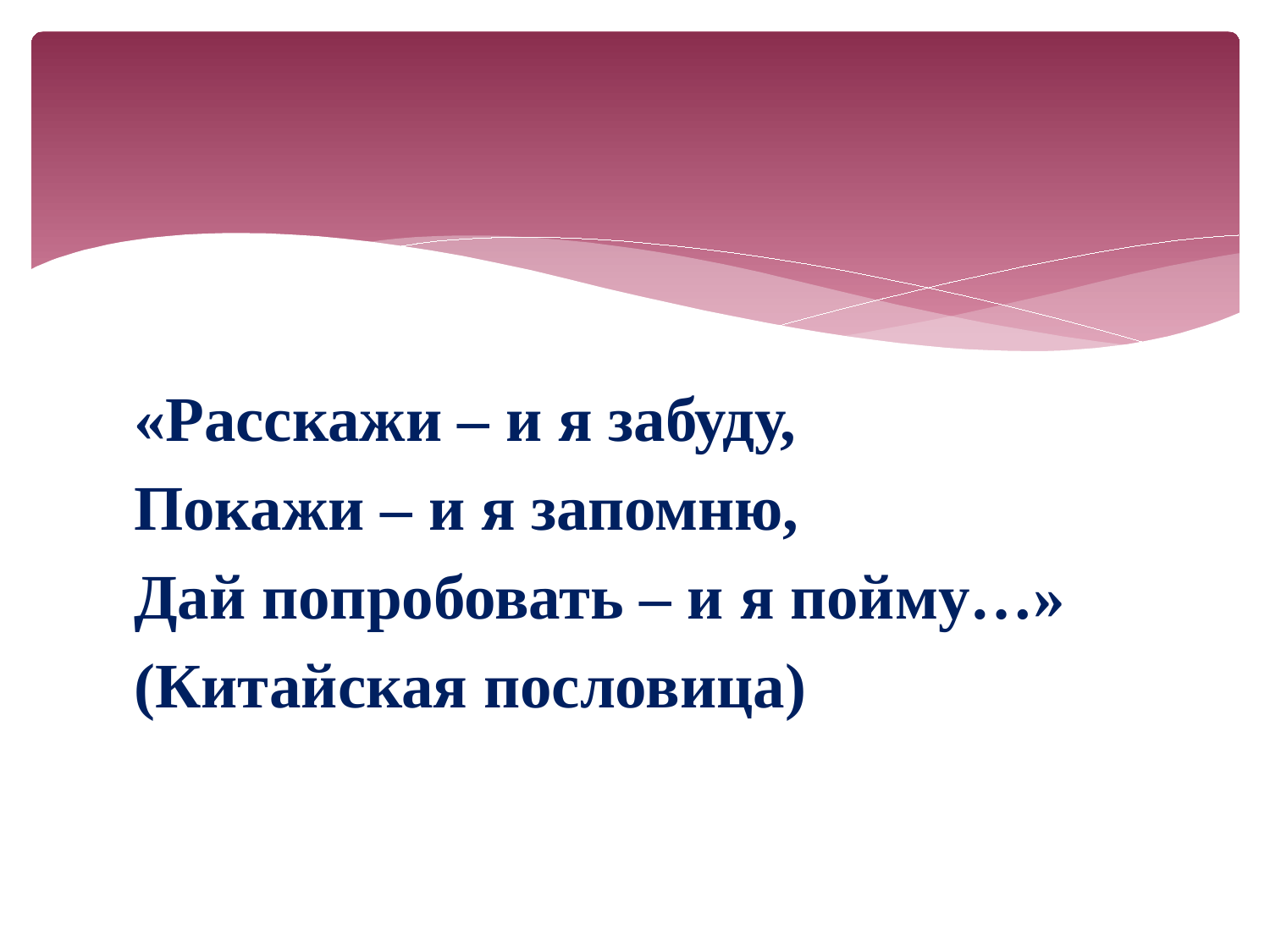

«Расскажи – и я забуду,
Покажи – и я запомню,
Дай попробовать – и я пойму…»
(Китайская пословица)